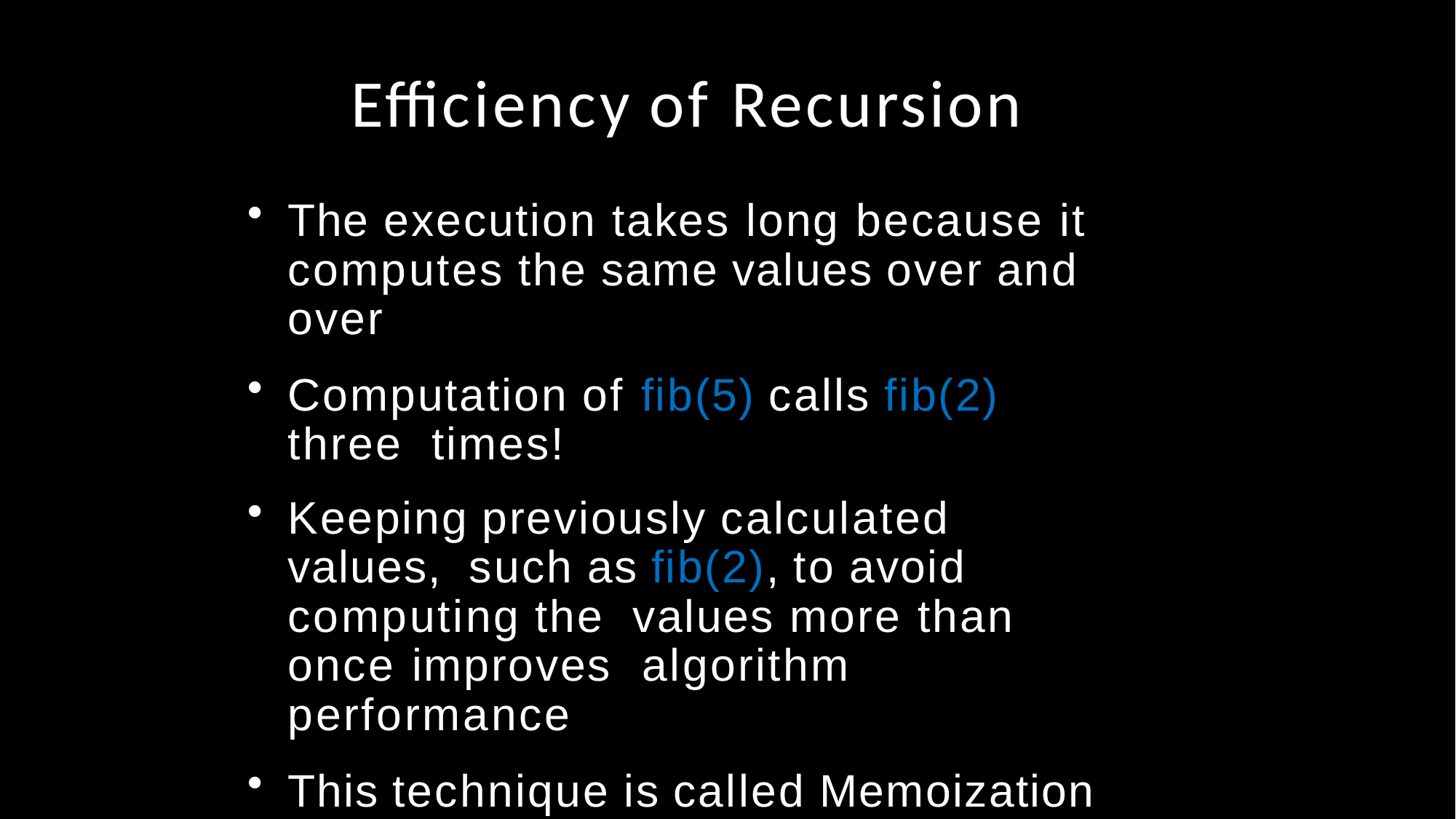

# Efficiency of Recursion
The execution takes long because it  computes the same values over and over
Computation of fib(5) calls fib(2) three  times!
Keeping previously calculated values,  such as fib(2), to avoid computing the  values more than once improves  algorithm performance
This technique is called Memoization